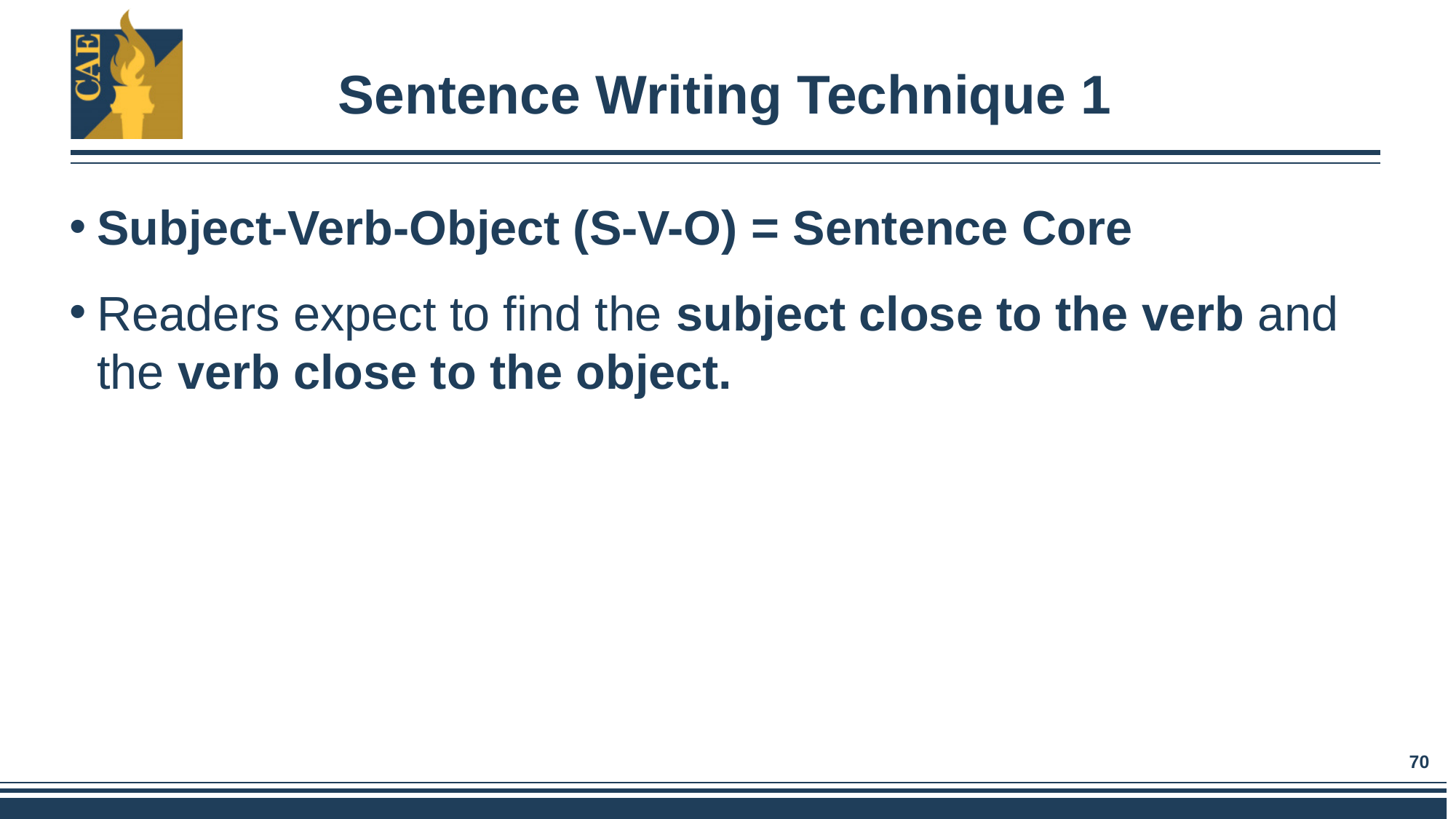

# Sentence Writing Technique 1
Subject-Verb-Object (S-V-O) = Sentence Core
Readers expect to find the subject close to the verb and the verb close to the object.
70